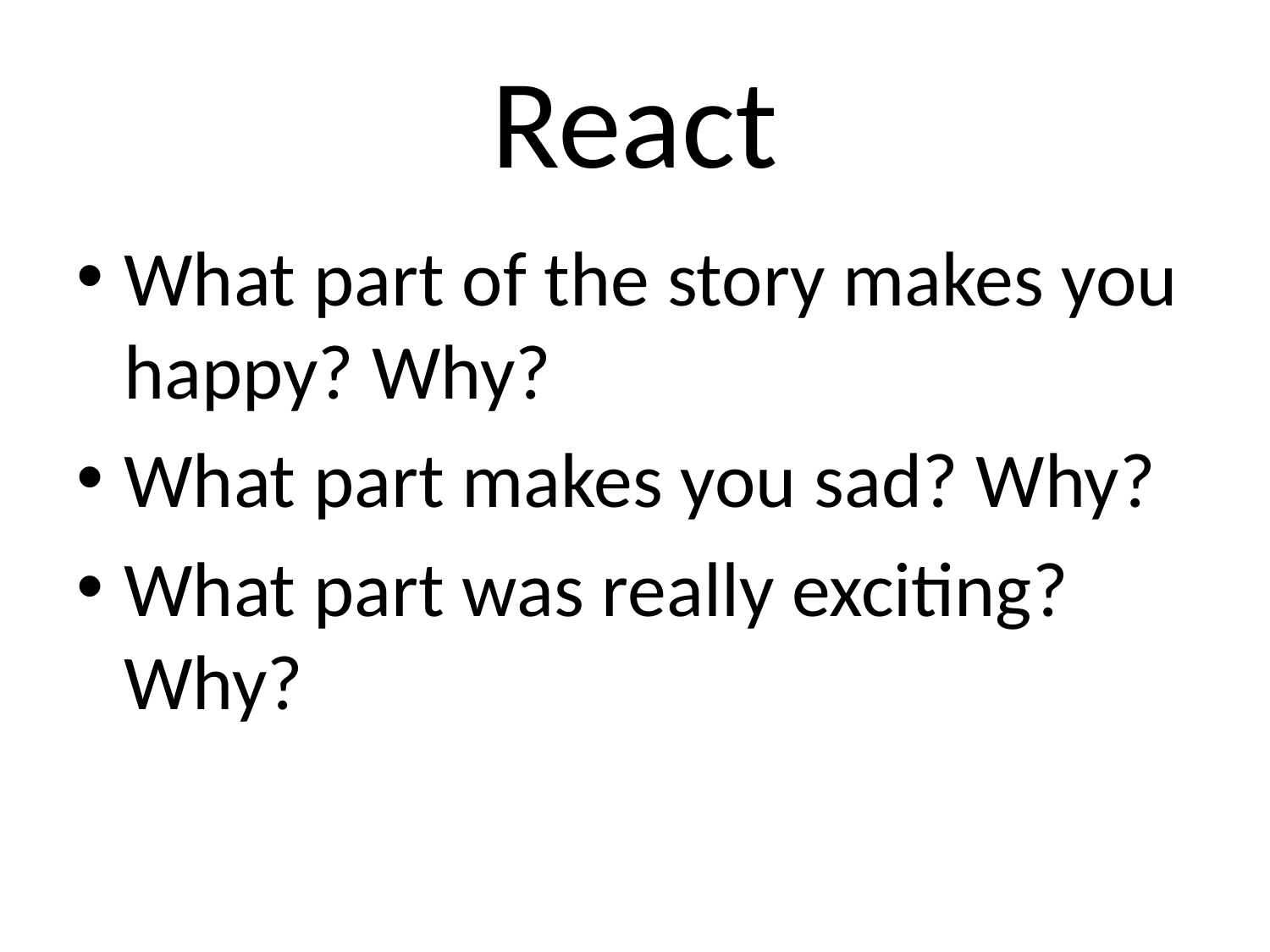

# React
What part of the story makes you happy? Why?
What part makes you sad? Why?
What part was really exciting? Why?